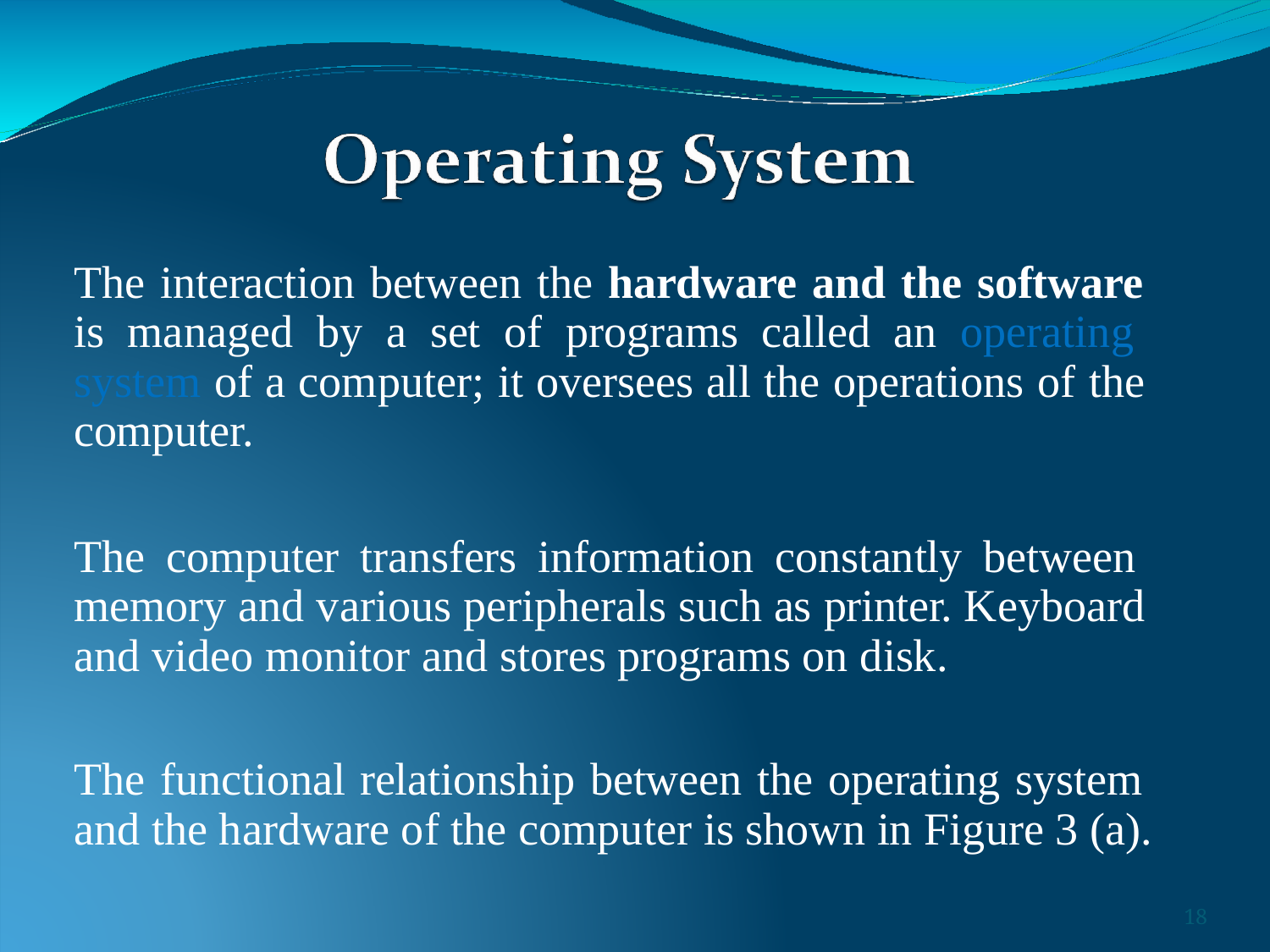

The interaction between the hardware and the software  is managed by a set of programs called an operating  system of a computer; it oversees all the operations of the  computer.

The computer transfers information constantly between  memory and various peripherals such as printer. Keyboard  and video monitor and stores programs on disk.

The functional relationship between the operating system  and the hardware of the computer is shown in Figure 3 (a).
18